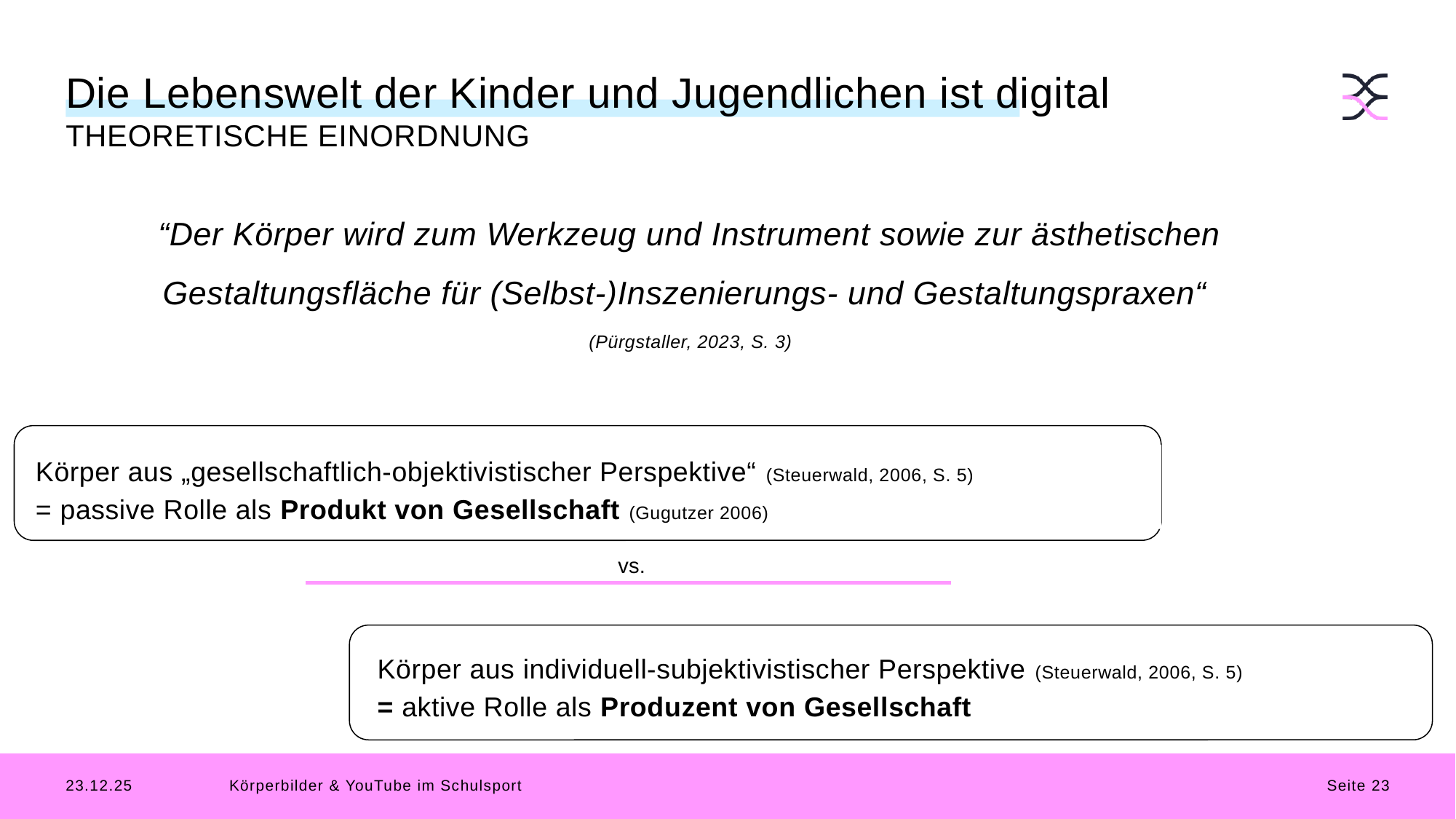

# Die Lebenswelt der Kinder und Jugendlichen ist digital THEORETISCHE EINORDNUNG

“Der Körper wird zum Werkzeug und Instrument sowie zur ästhetischen Gestaltungsfläche für (Selbst-)Inszenierungs- und Gestaltungspraxen“
(Pürgstaller, 2023, S. 3)
x
Körper aus „gesellschaftlich-objektivistischer Perspektive“ (Steuerwald, 2006, S. 5)
= passive Rolle als Produkt von Gesellschaft (Gugutzer 2006)
vs.
x
Körper aus individuell-subjektivistischer Perspektive (Steuerwald, 2006, S. 5)
= aktive Rolle als Produzent von Gesellschaft
23.12.25
Körperbilder & YouTube im Schulsport
Seite 23